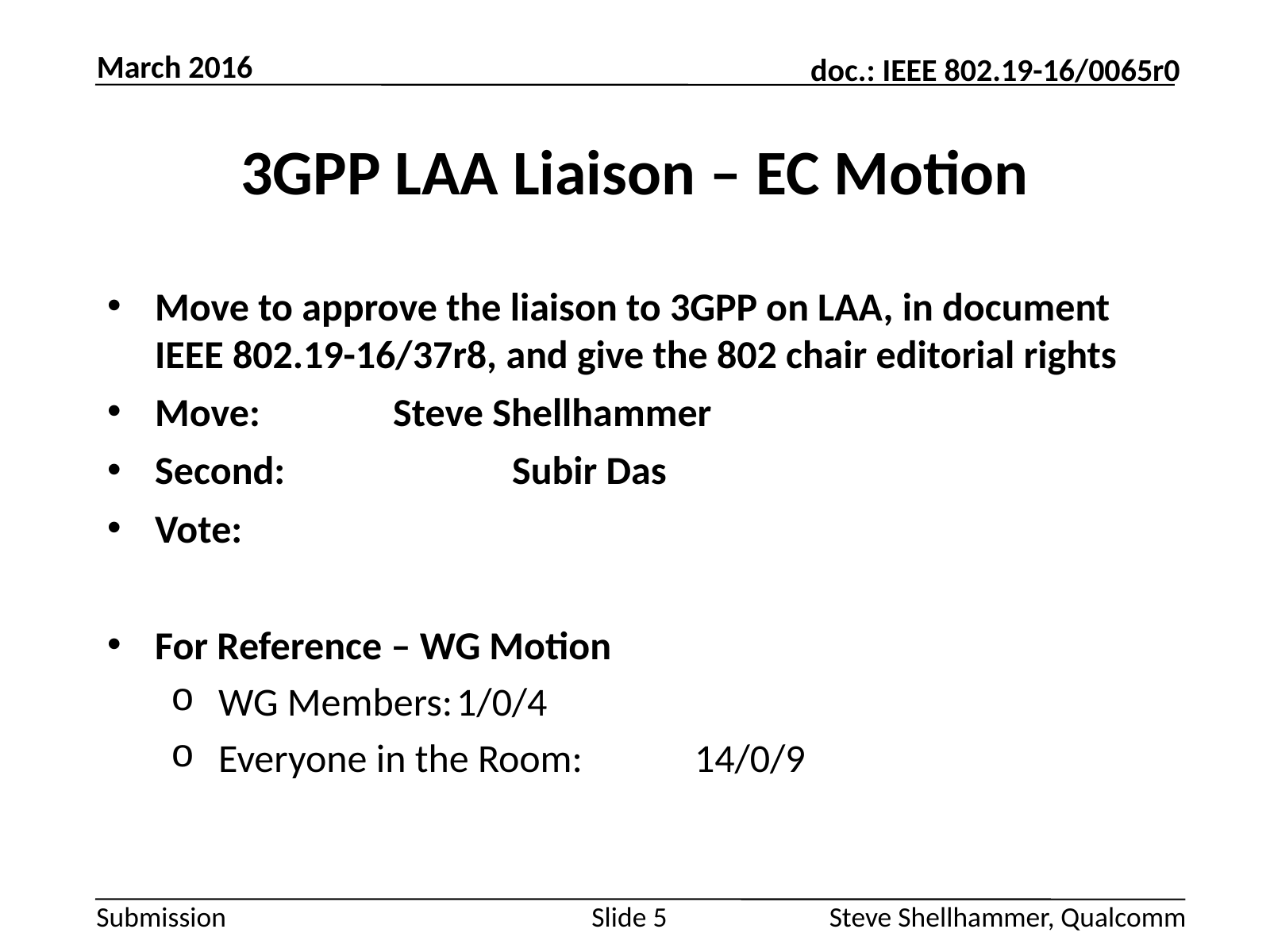

March 2016
# 3GPP LAA Liaison – EC Motion
Move to approve the liaison to 3GPP on LAA, in document IEEE 802.19-16/37r8, and give the 802 chair editorial rights
Move:		Steve Shellhammer
Second:		Subir Das
Vote:

For Reference – WG Motion
WG Members:	1/0/4
Everyone in the Room:	14/0/9
Slide 5
Steve Shellhammer, Qualcomm